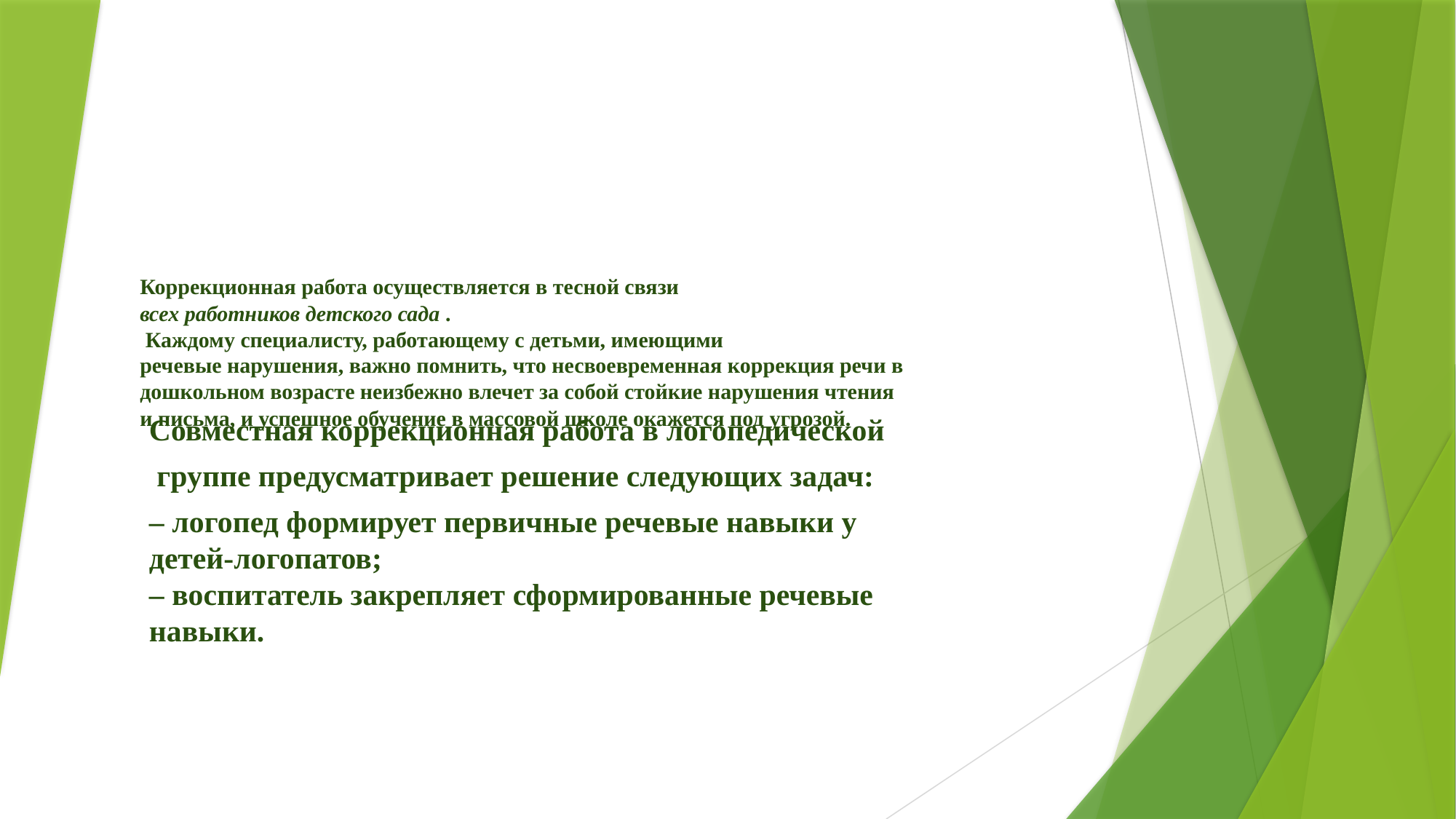

# Коррекционная работа осуществляется в тесной связи всех работников детского сада . Каждому специалисту, работающему с детьми, имеющими речевые нарушения, важно помнить, что несвоевременная коррекция речи в дошкольном возрасте неизбежно влечет за собой стойкие нарушения чтения и письма, и успешное обучение в массовой школе окажется под угрозой.
Совместная коррекционная работа в логопедической
 группе предусматривает решение следующих задач:
– логопед формирует первичные речевые навыки у детей-логопатов;
– воспитатель закрепляет сформированные речевые навыки.